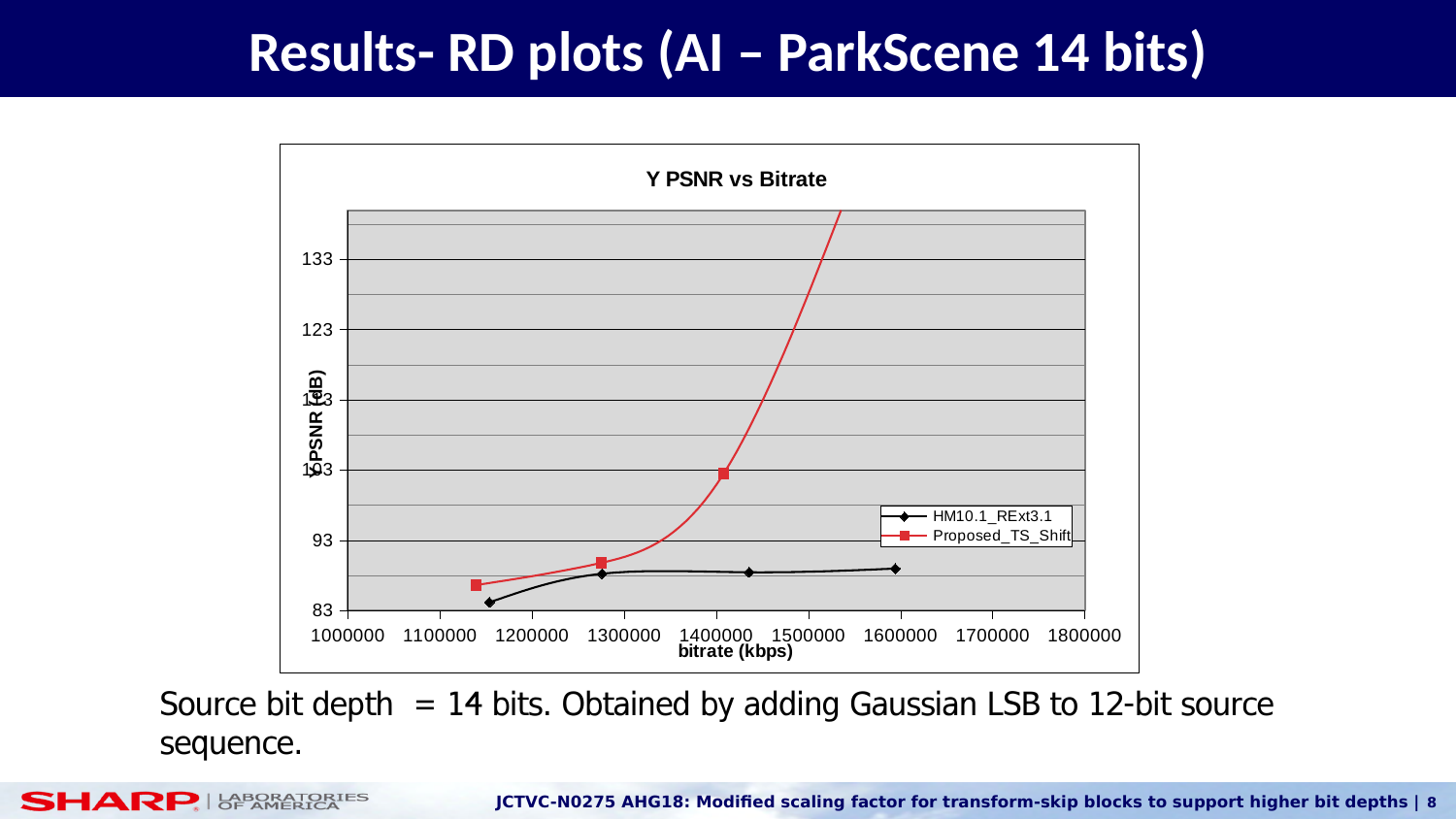

Results- RD plots (AI – ParkScene 14 bits)

### Chart: Y PSNR vs Bitrate

| Category | HM10.1_RExt3.1 | Proposed_TS_Shift |
|---|---|---|
Source bit depth  = 14 bits. Obtained by adding Gaussian LSB to 12-bit source sequence.